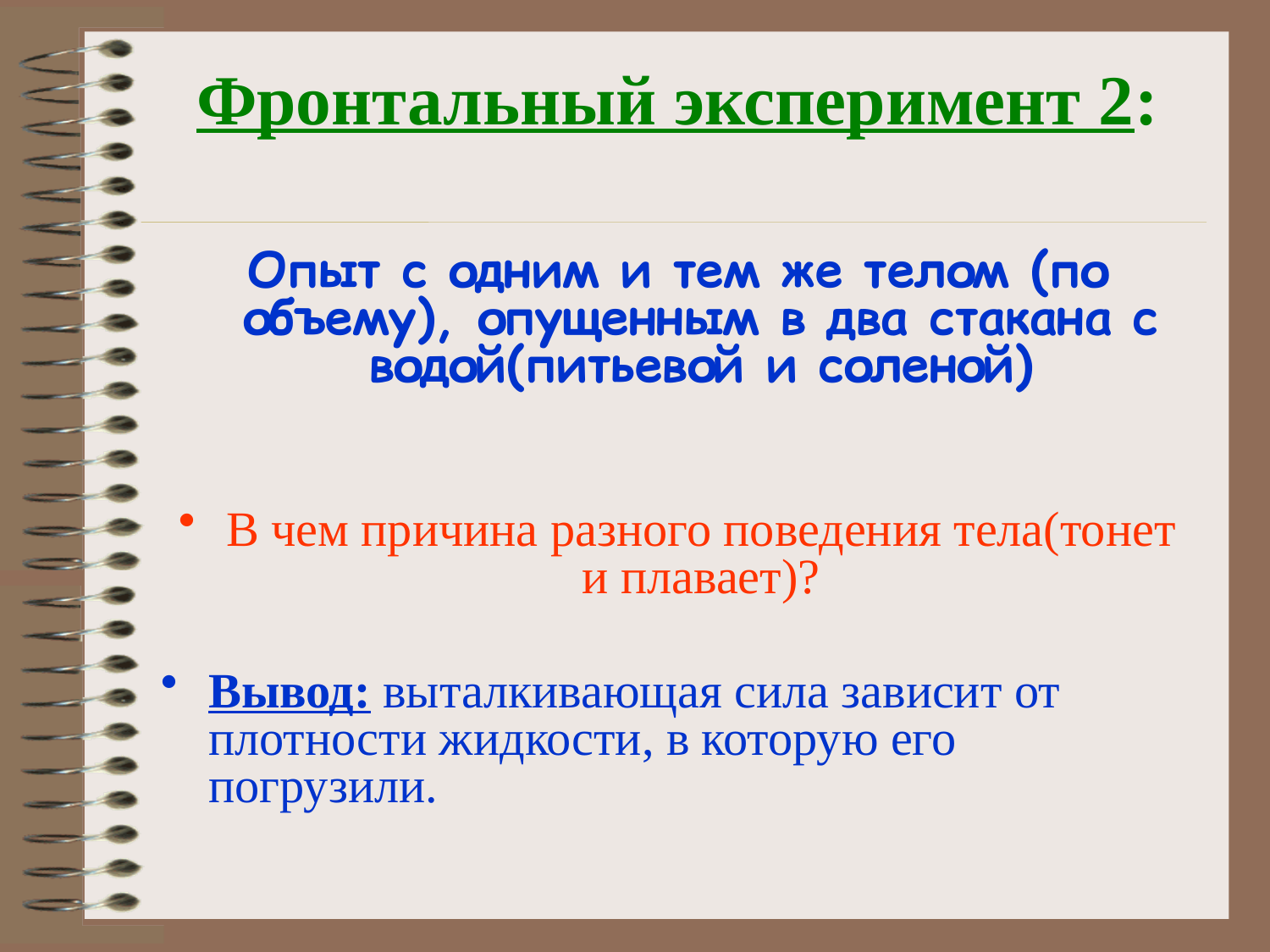

# Фронтальный эксперимент 2:
Опыт с одним и тем же телом (по объему), опущенным в два стакана с водой(питьевой и соленой)

В чем причина разного поведения тела(тонет и плавает)?

Вывод: выталкивающая сила зависит от плотности жидкости, в которую его погрузили.